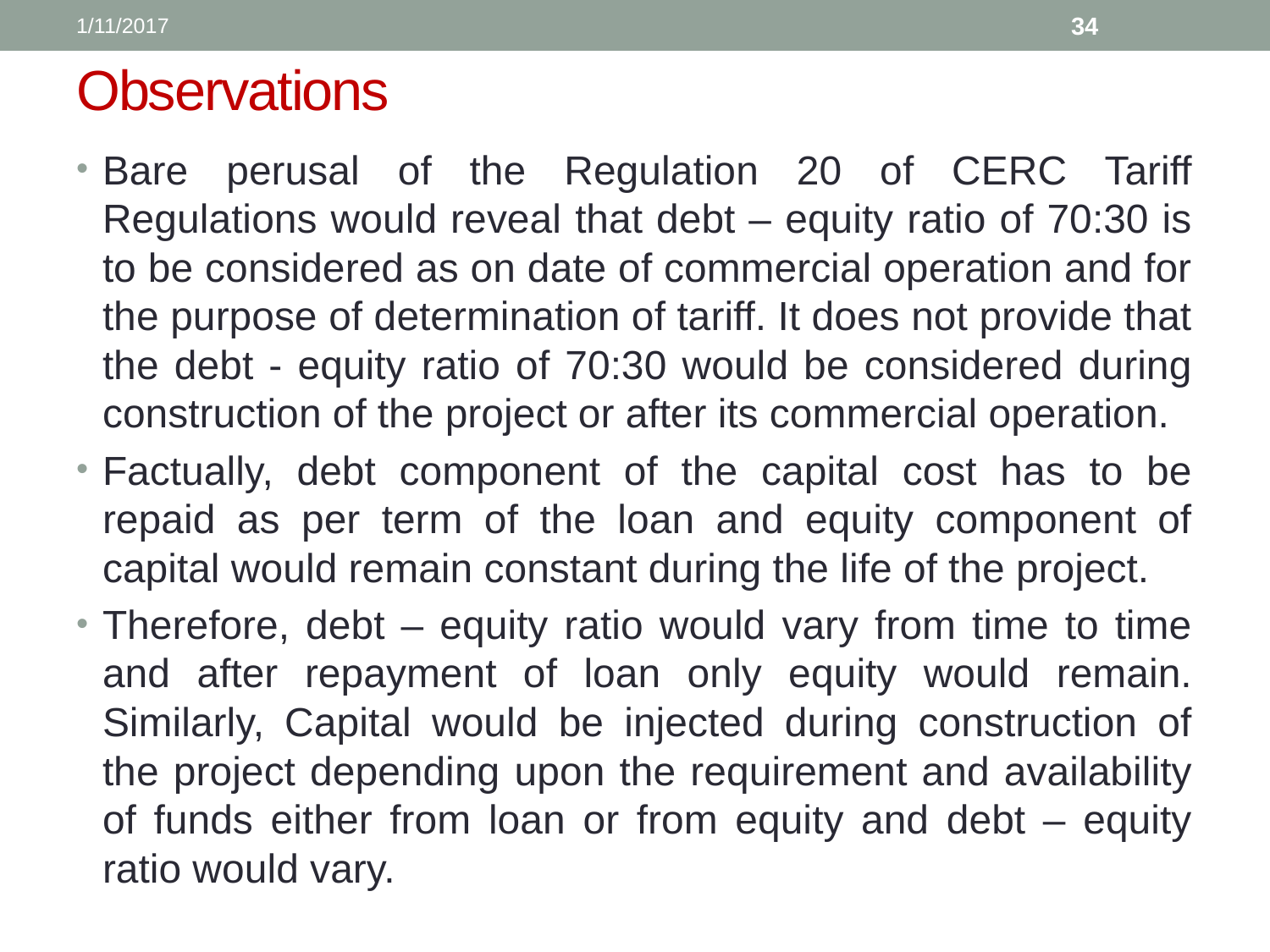

1/11/2017
34
# Observations
Bare perusal of the Regulation 20 of CERC Tariff Regulations would reveal that debt – equity ratio of 70:30 is to be considered as on date of commercial operation and for the purpose of determination of tariff. It does not provide that the debt - equity ratio of 70:30 would be considered during construction of the project or after its commercial operation.
Factually, debt component of the capital cost has to be repaid as per term of the loan and equity component of capital would remain constant during the life of the project.
Therefore, debt – equity ratio would vary from time to time and after repayment of loan only equity would remain. Similarly, Capital would be injected during construction of the project depending upon the requirement and availability of funds either from loan or from equity and debt – equity ratio would vary.